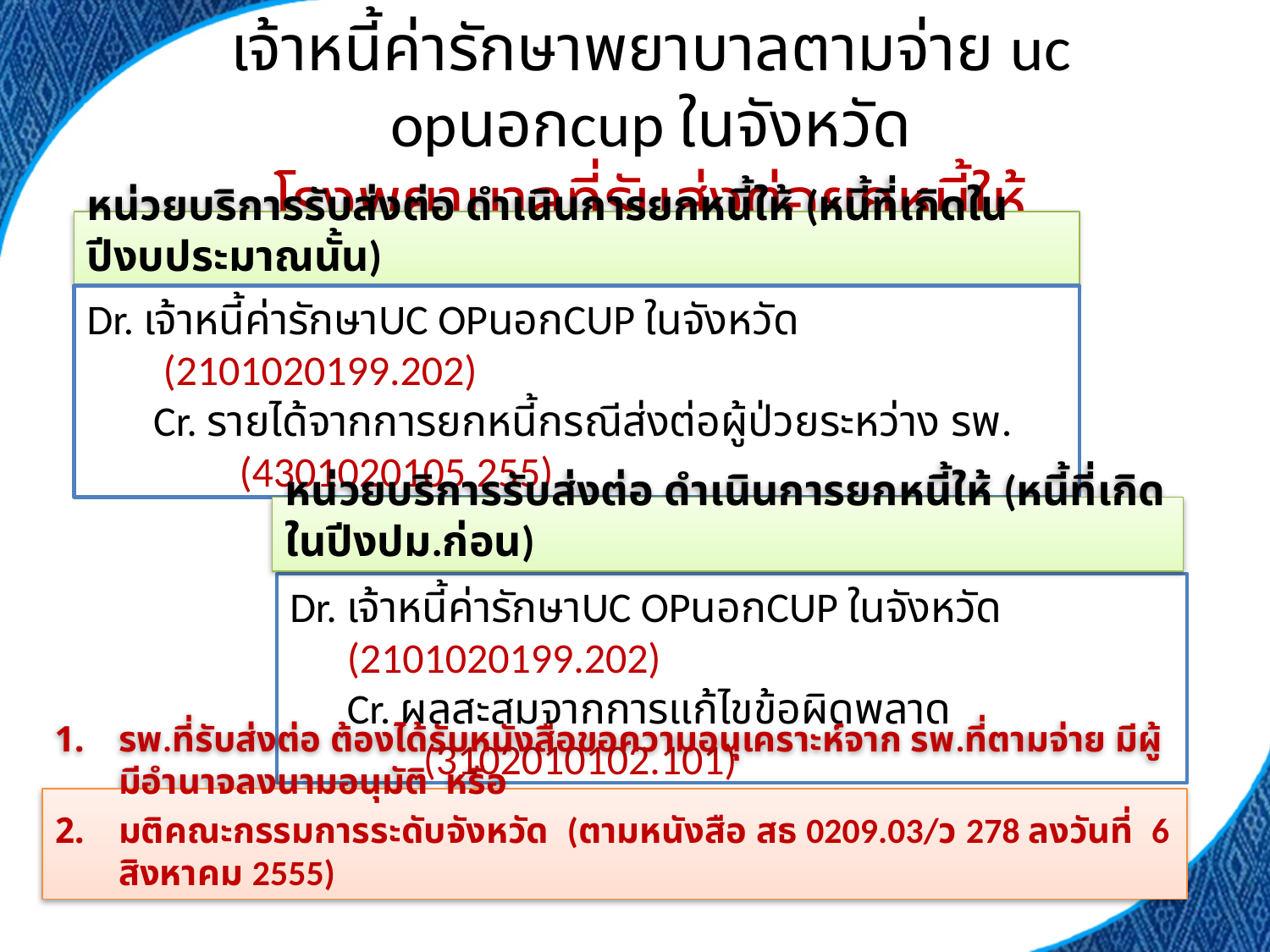

# เจ้าหนี้ค่ารักษาพยาบาลตามจ่าย uc opนอกcup ในจังหวัด โรงพยาบาลที่รับส่งต่อยกหนี้ให้
หน่วยบริการรับส่งต่อ ดำเนินการยกหนี้ให้ (หนี้ที่เกิดในปีงบประมาณนั้น)
Dr. เจ้าหนี้ค่ารักษาUC OPนอกCUP ในจังหวัด
        (2101020199.202)
       Cr. รายได้จากการยกหนี้กรณีส่งต่อผู้ป่วยระหว่าง รพ.
                (4301020105.255)

หน่วยบริการรับส่งต่อ ดำเนินการยกหนี้ให้ (หนี้ที่เกิดในปีงปม.ก่อน)
Dr. เจ้าหนี้ค่ารักษาUC OPนอกCUP ในจังหวัด
      (2101020199.202)
      Cr. ผลสะสมจากการแก้ไขข้อผิดพลาด
              (3102010102.101)

รพ.ที่รับส่งต่อ ต้องได้รับหนังสือขอความอนุเคราะห์จาก รพ.ที่ตามจ่าย มีผู้มีอำนาจลงนามอนุมัติ  หรือ
มติคณะกรรมการระดับจังหวัด  (ตามหนังสือ สธ 0209.03/ว 278 ลงวันที่  6 สิงหาคม 2555)